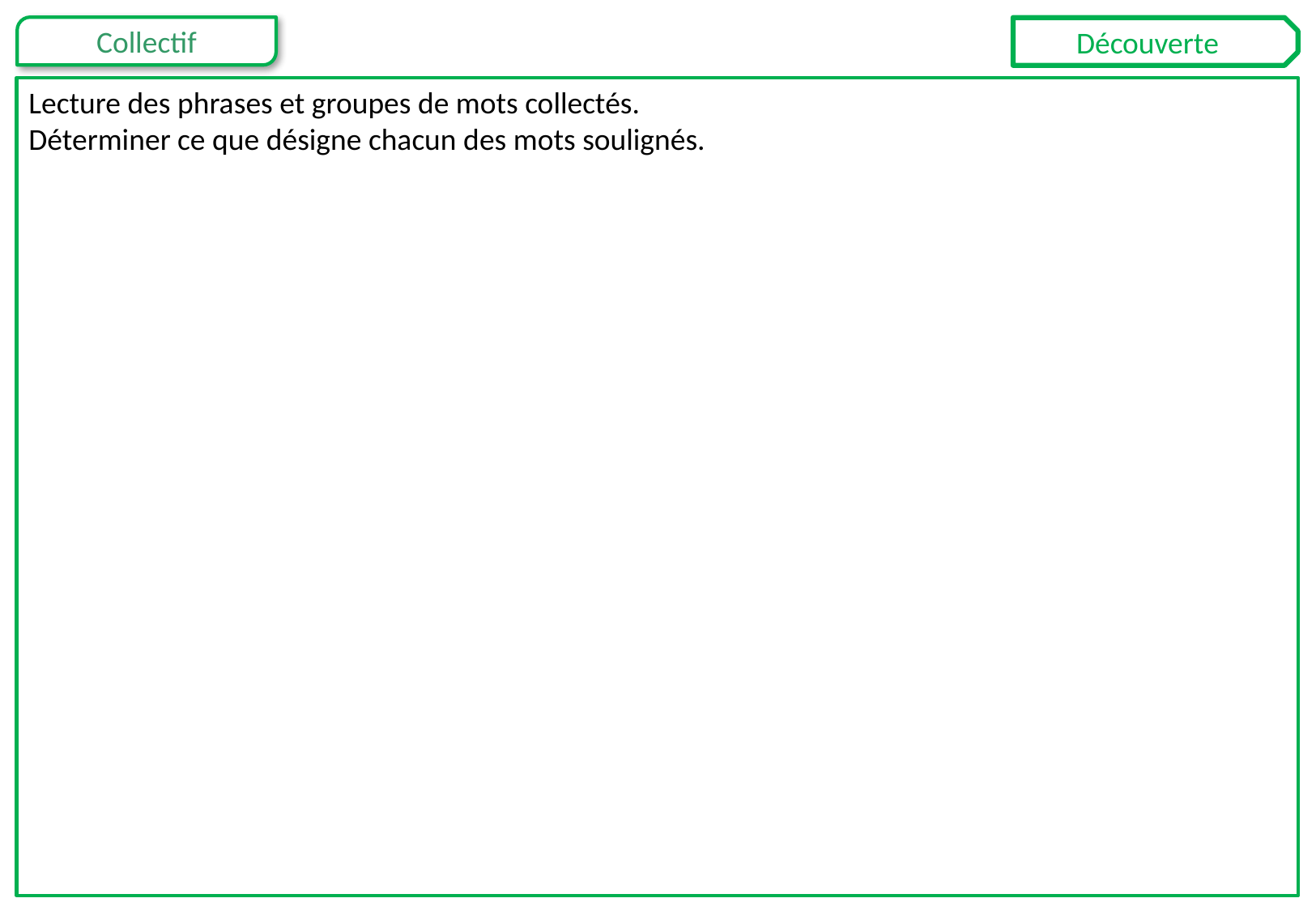

Découverte
Lecture des phrases et groupes de mots collectés.
Déterminer ce que désigne chacun des mots soulignés.